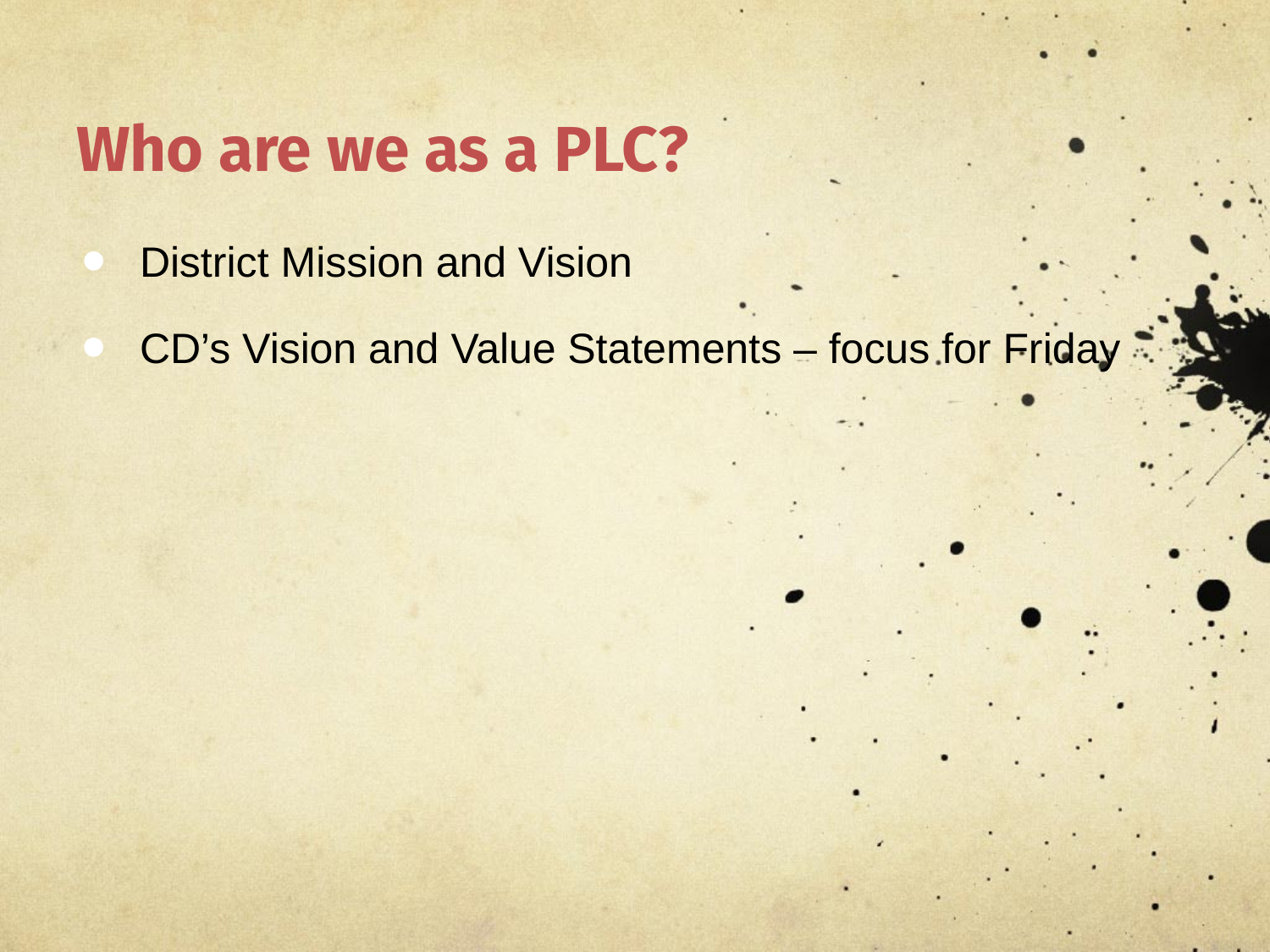

# Who are we as a PLC?
District Mission and Vision
CD’s Vision and Value Statements – focus for Friday